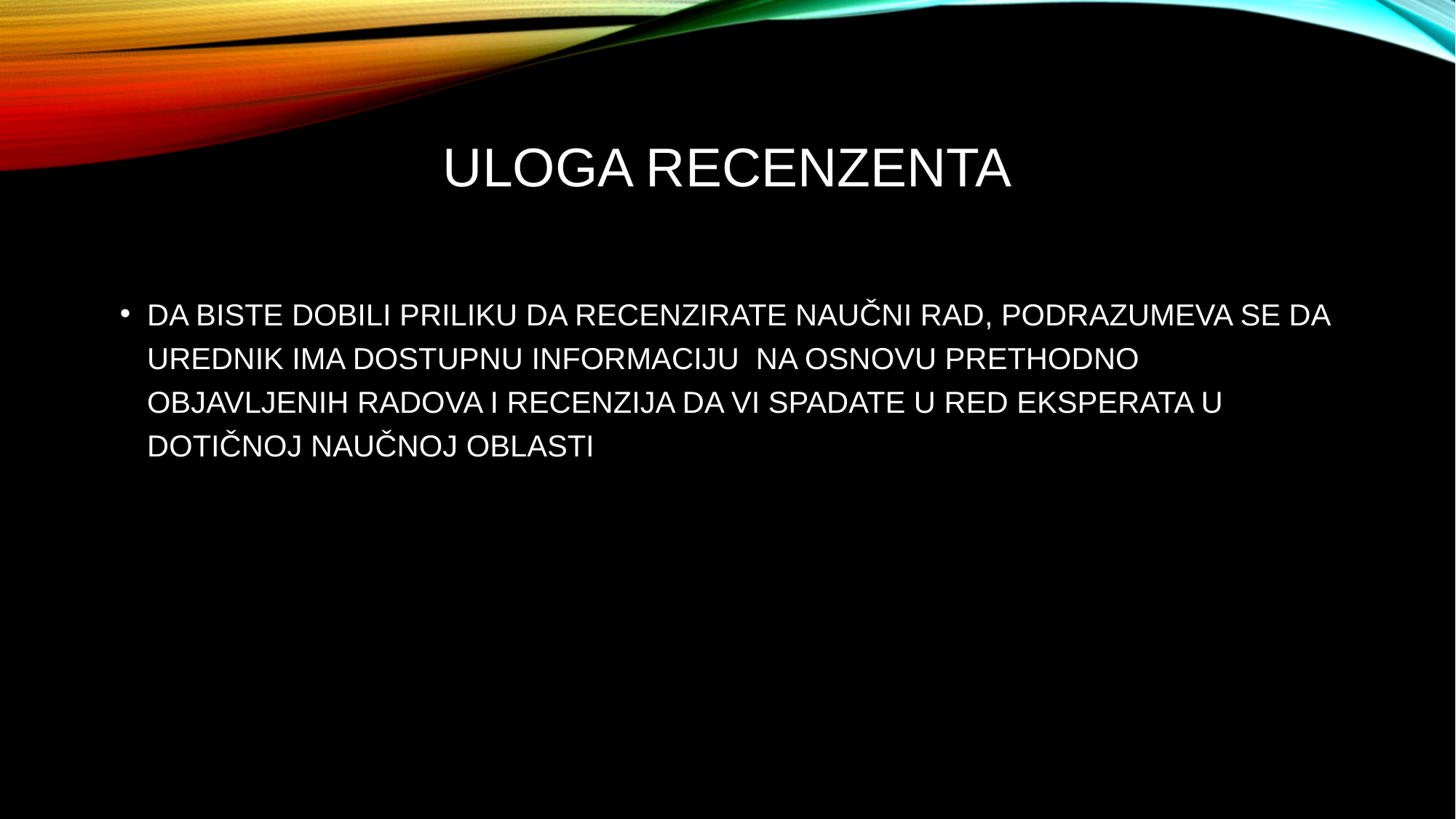

Uloga recenzenta
Da biste dobili priliku da recenzirate naučni rad, podrazumeva se da urednik ima dostupnu informaciju  na osnovu prethodno objavljenih radova I recenzija da vi spadate u red eksperata u dotičnoj naučnoj oblasti